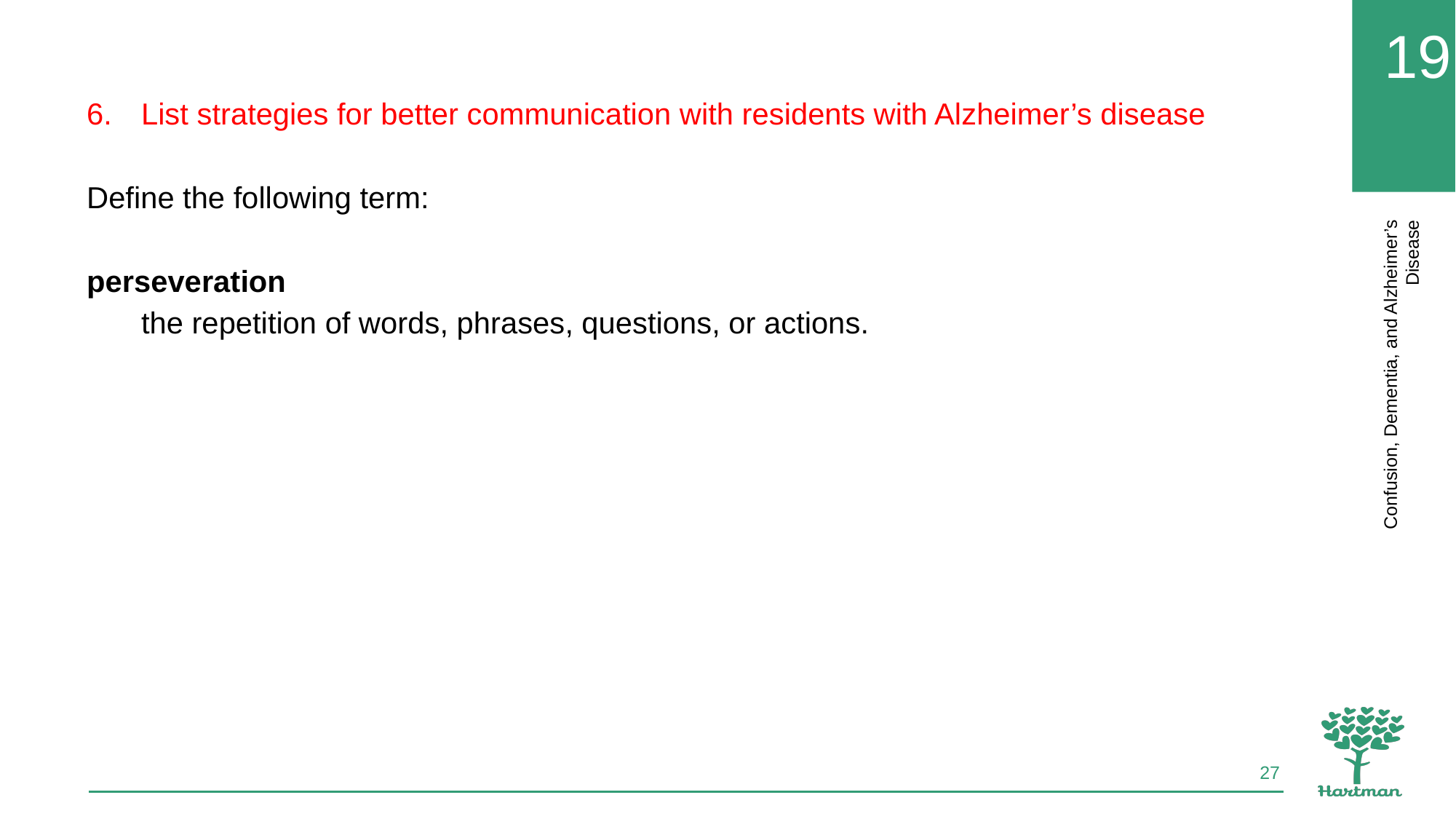

List strategies for better communication with residents with Alzheimer’s disease

Define the following term:

perseveration
the repetition of words, phrases, questions, or actions.

27